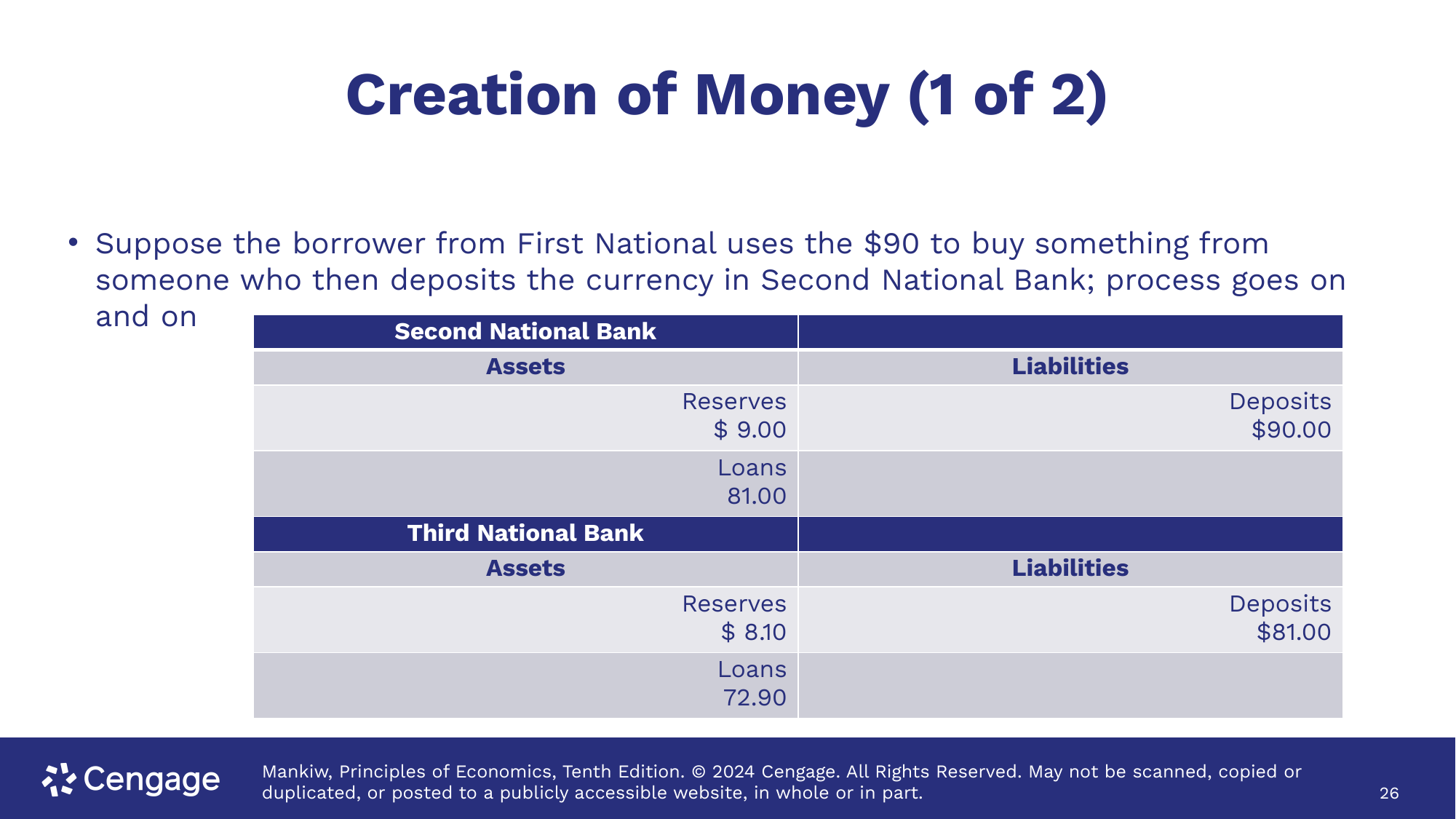

# Creation of Money (1 of 2)
Suppose the borrower from First National uses the $90 to buy something from someone who then deposits the currency in Second National Bank; process goes on and on
| Second National Bank |  |
| --- | --- |
| Assets | Liabilities |
| Reserves $ 9.00 | Deposits $90.00 |
| Loans 81.00 |  |
| Third National Bank |  |
| Assets | Liabilities |
| Reserves $ 8.10 | Deposits $81.00 |
| Loans 72.90 |  |